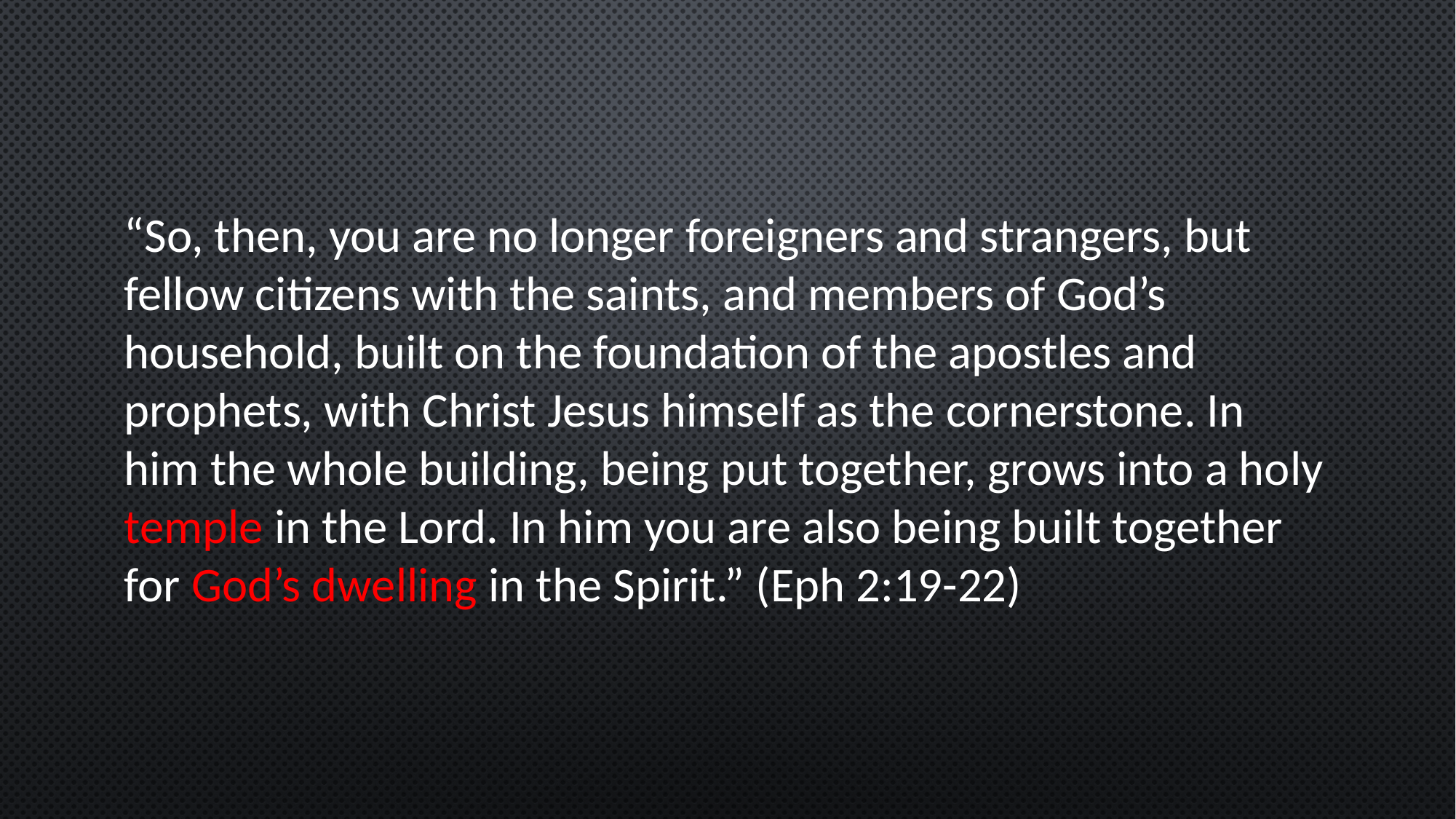

“So, then, you are no longer foreigners and strangers, but fellow citizens with the saints, and members of God’s household, built on the foundation of the apostles and prophets, with Christ Jesus himself as the cornerstone. In him the whole building, being put together, grows into a holy temple in the Lord. In him you are also being built together for God’s dwelling in the Spirit.” (Eph 2:19-22)